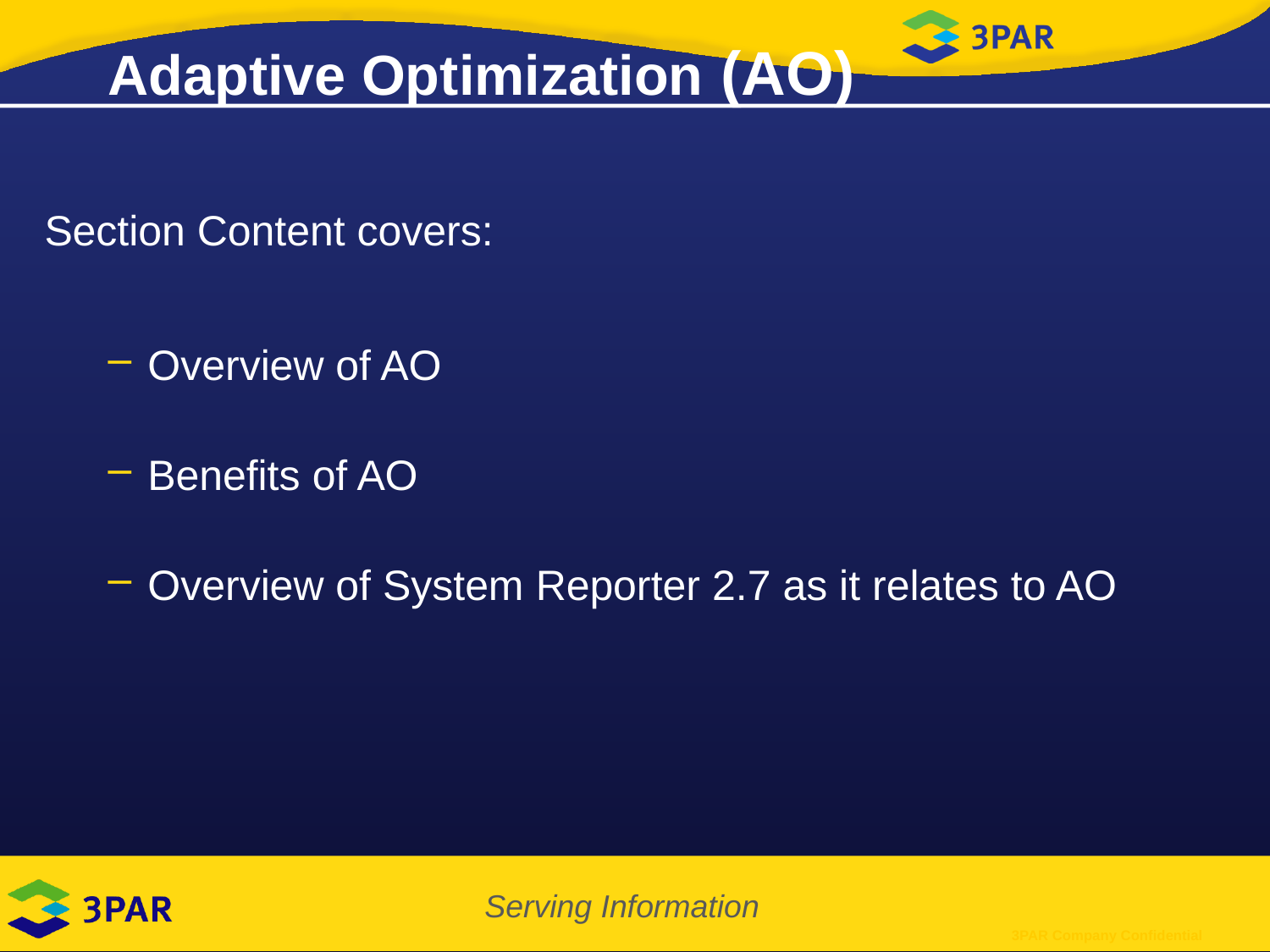

# Adaptive Optimization (AO)

Section Content covers:

Overview of AO
Benefits of AO
Overview of System Reporter 2.7 as it relates to AO

3PAR Company Confidential